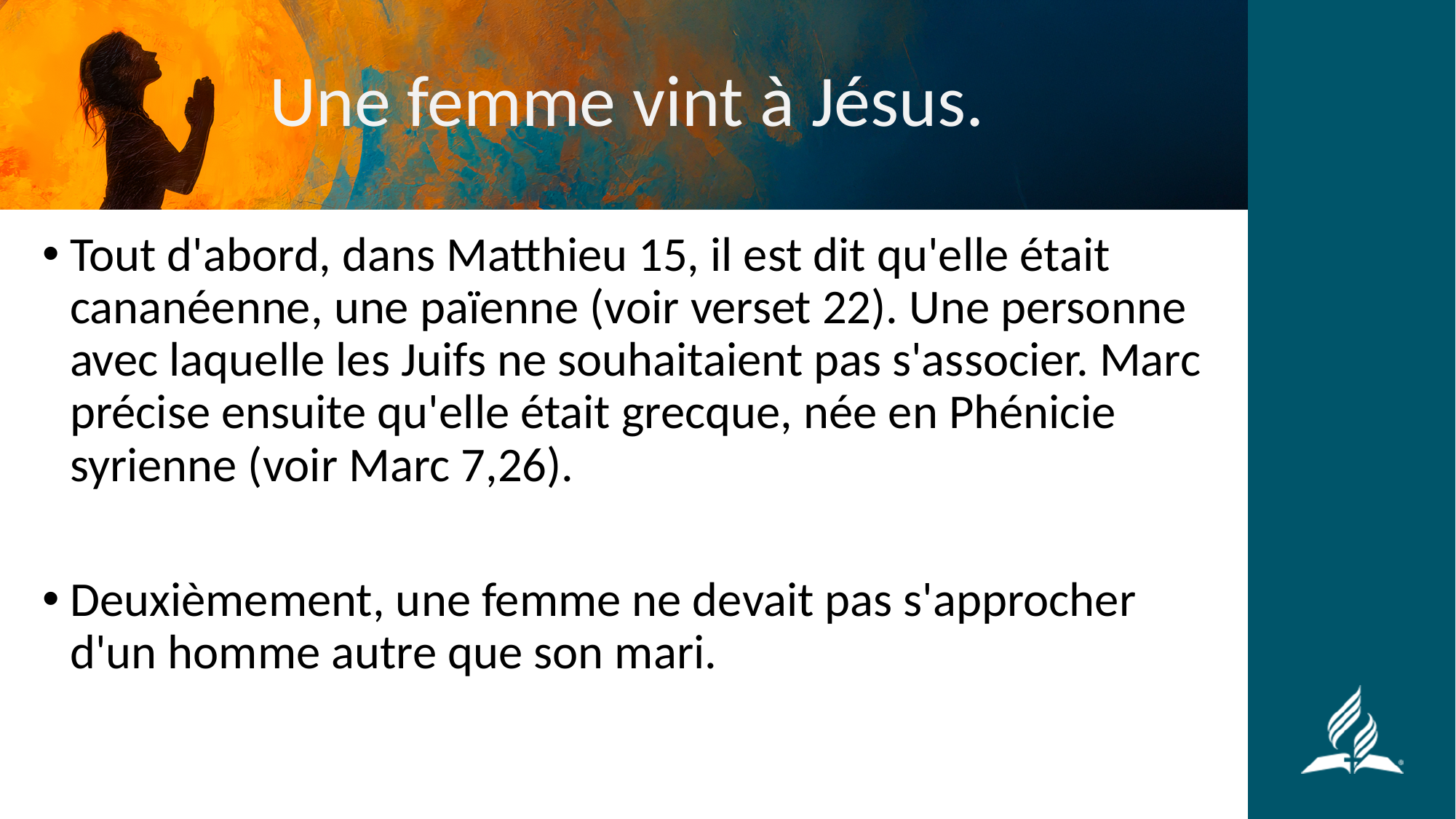

# Une femme vint à Jésus.
Tout d'abord, dans Matthieu 15, il est dit qu'elle était cananéenne, une païenne (voir verset 22). Une personne avec laquelle les Juifs ne souhaitaient pas s'associer. Marc précise ensuite qu'elle était grecque, née en Phénicie syrienne (voir Marc 7,26).

Deuxièmement, une femme ne devait pas s'approcher d'un homme autre que son mari.